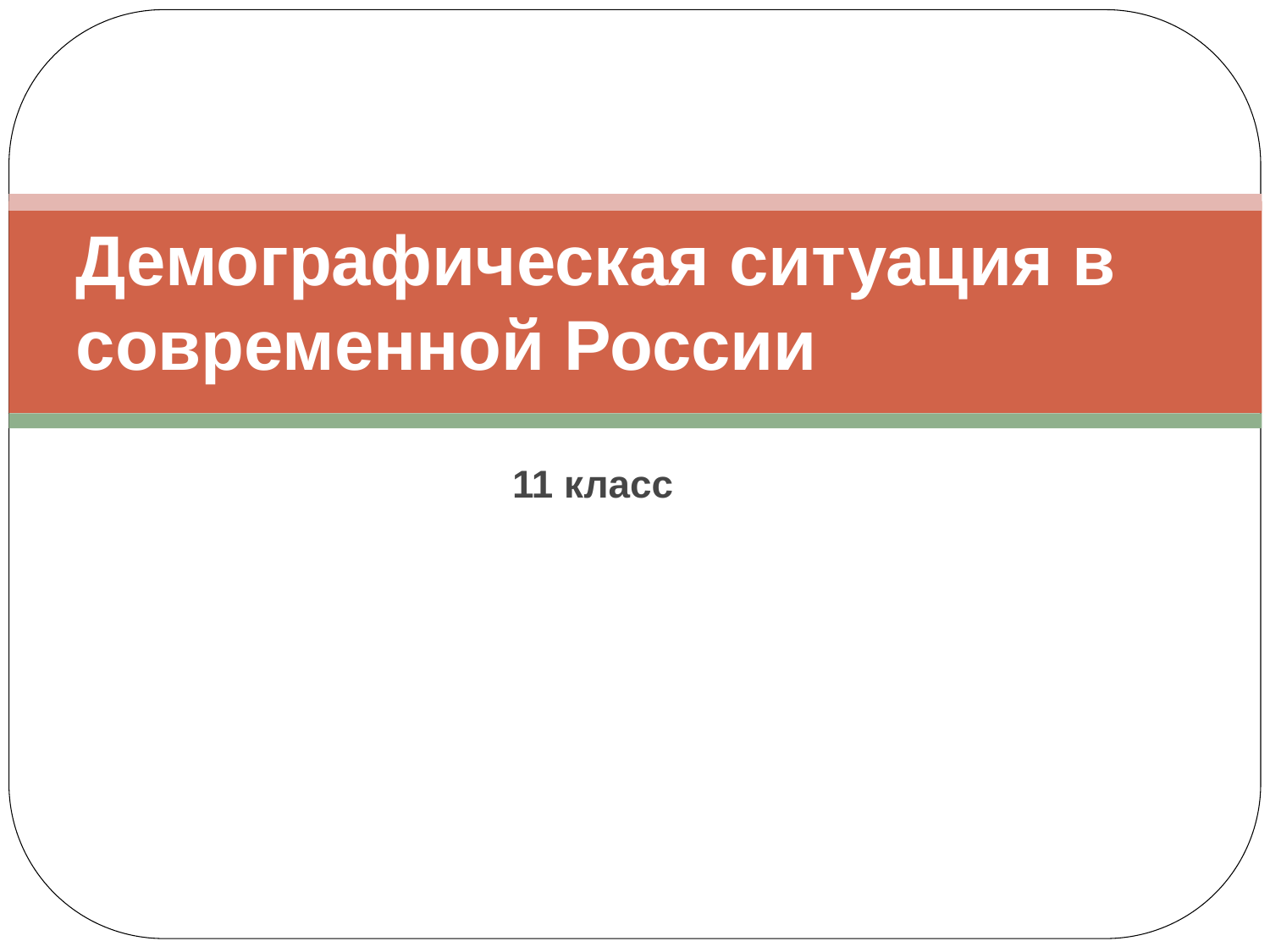

# Демографическая ситуация в современной России
11 класс